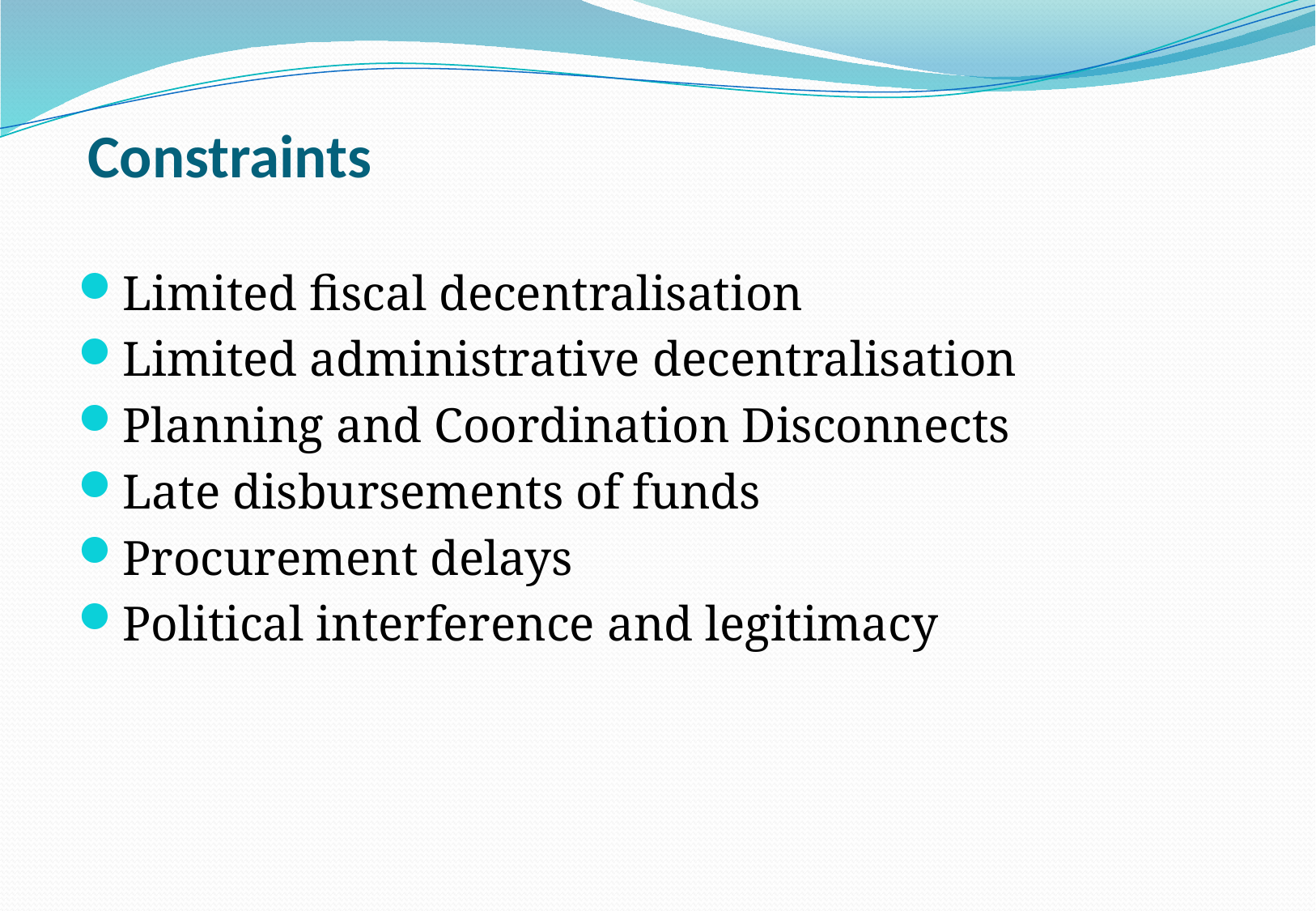

# Constraints
Limited fiscal decentralisation
Limited administrative decentralisation
Planning and Coordination Disconnects
Late disbursements of funds
Procurement delays
Political interference and legitimacy